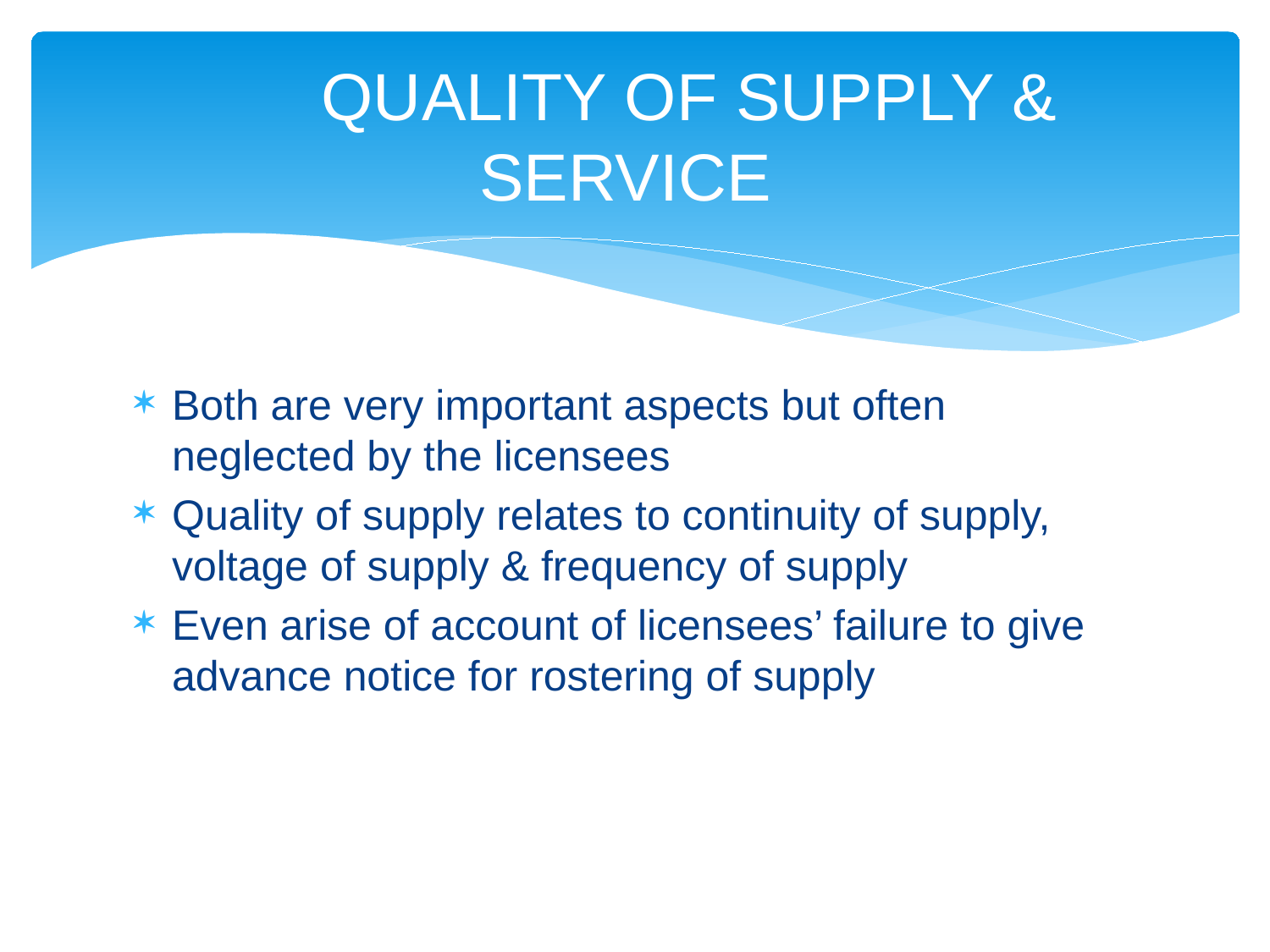

# QUALITY OF SUPPLY & SERVICE
Both are very important aspects but often neglected by the licensees
Quality of supply relates to continuity of supply, voltage of supply & frequency of supply
Even arise of account of licensees’ failure to give advance notice for rostering of supply